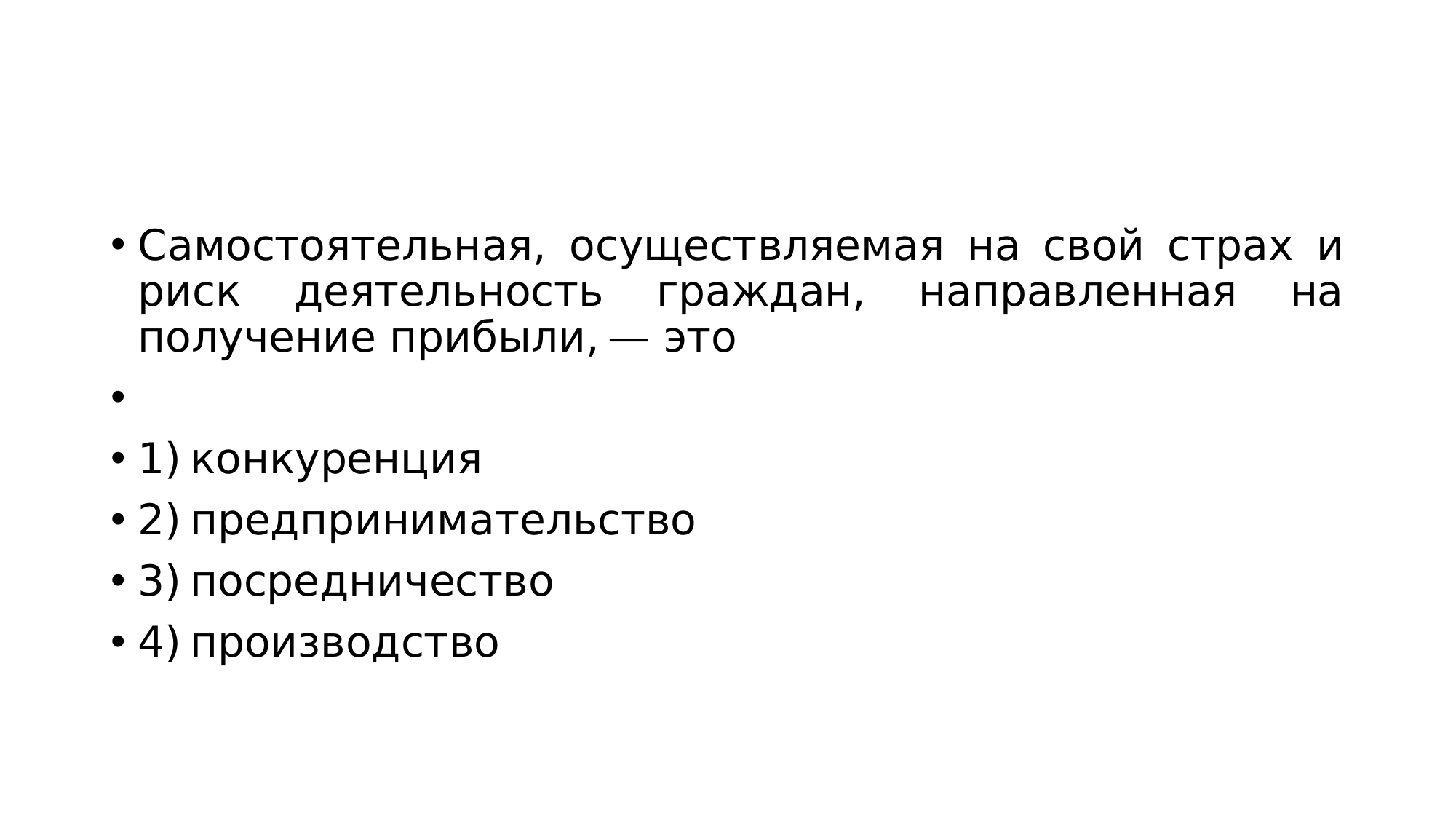

#
Самостоятельная, осуществляемая на свой страх и риск деятельность граждан, направленная на получение прибыли, — это

1) конкуренция
2) предпринимательство
3) посредничество
4) производство